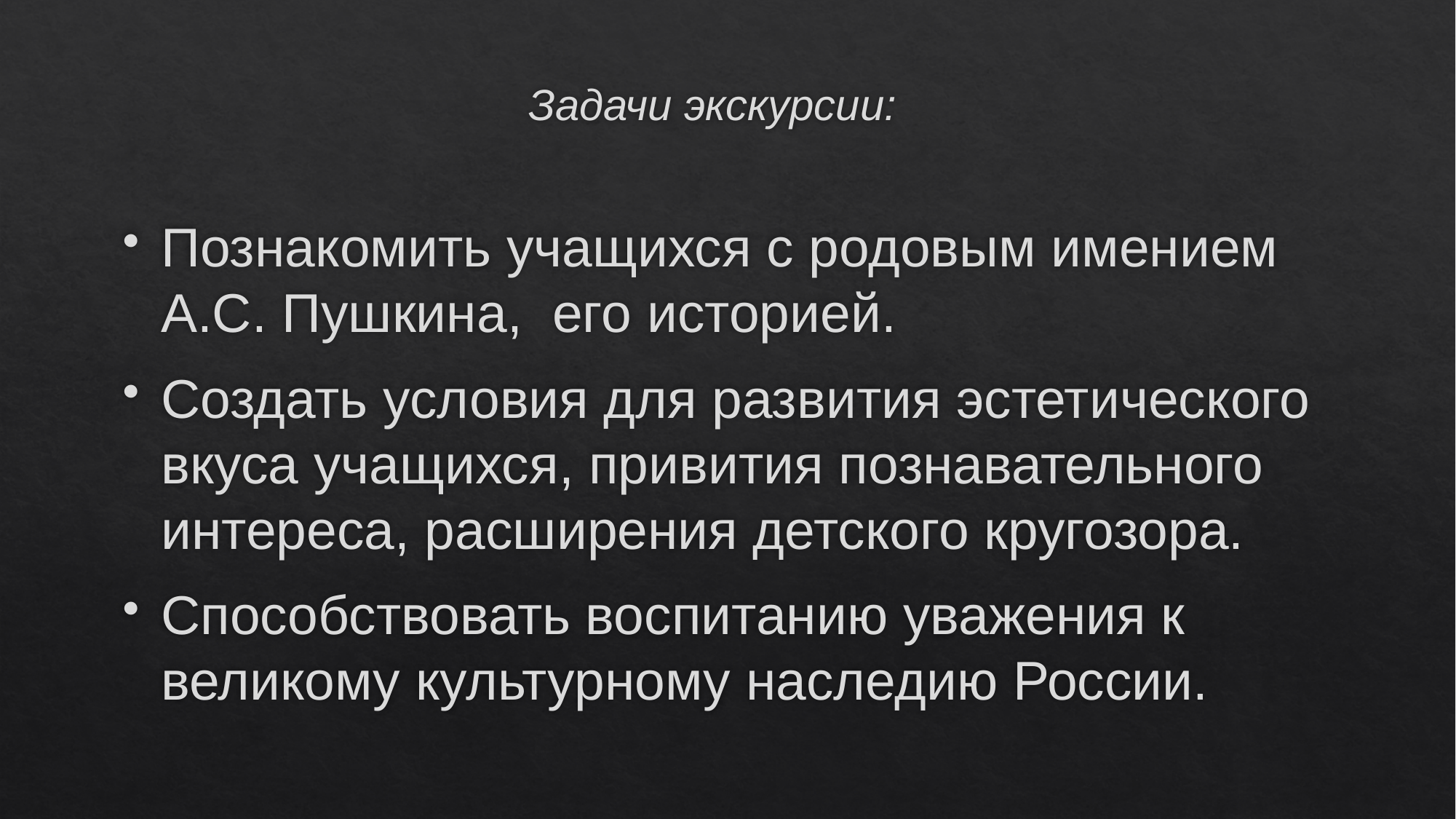

# Задачи экскурсии:
Познакомить учащихся с родовым имением А.С. Пушкина,  его историей.
Создать условия для развития эстетического вкуса учащихся, привития познавательного интереса, расширения детского кругозора.
Способствовать воспитанию уважения к великому культурному наследию России.